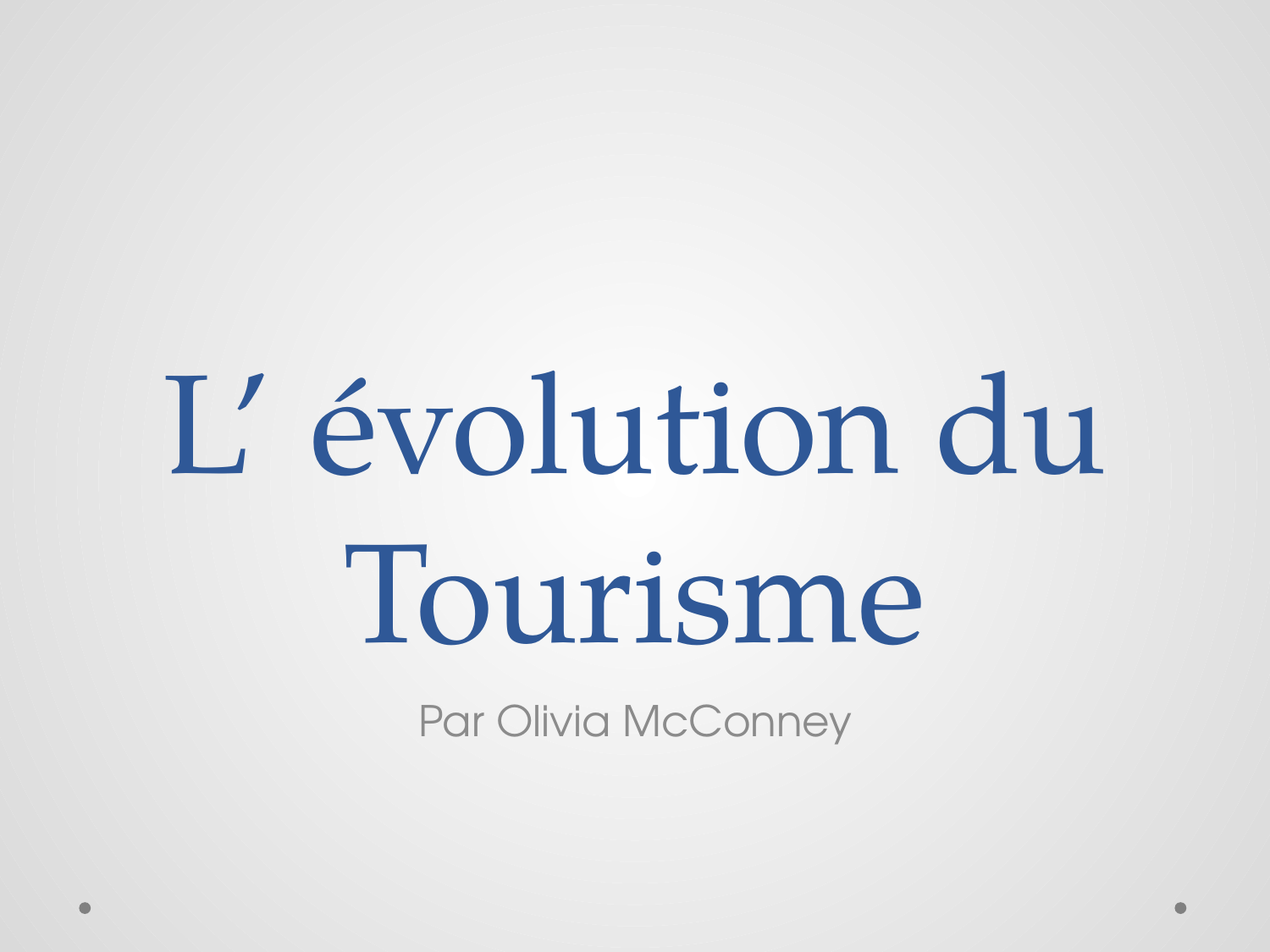

# L’ évolution du Tourisme
Par Olivia McConney